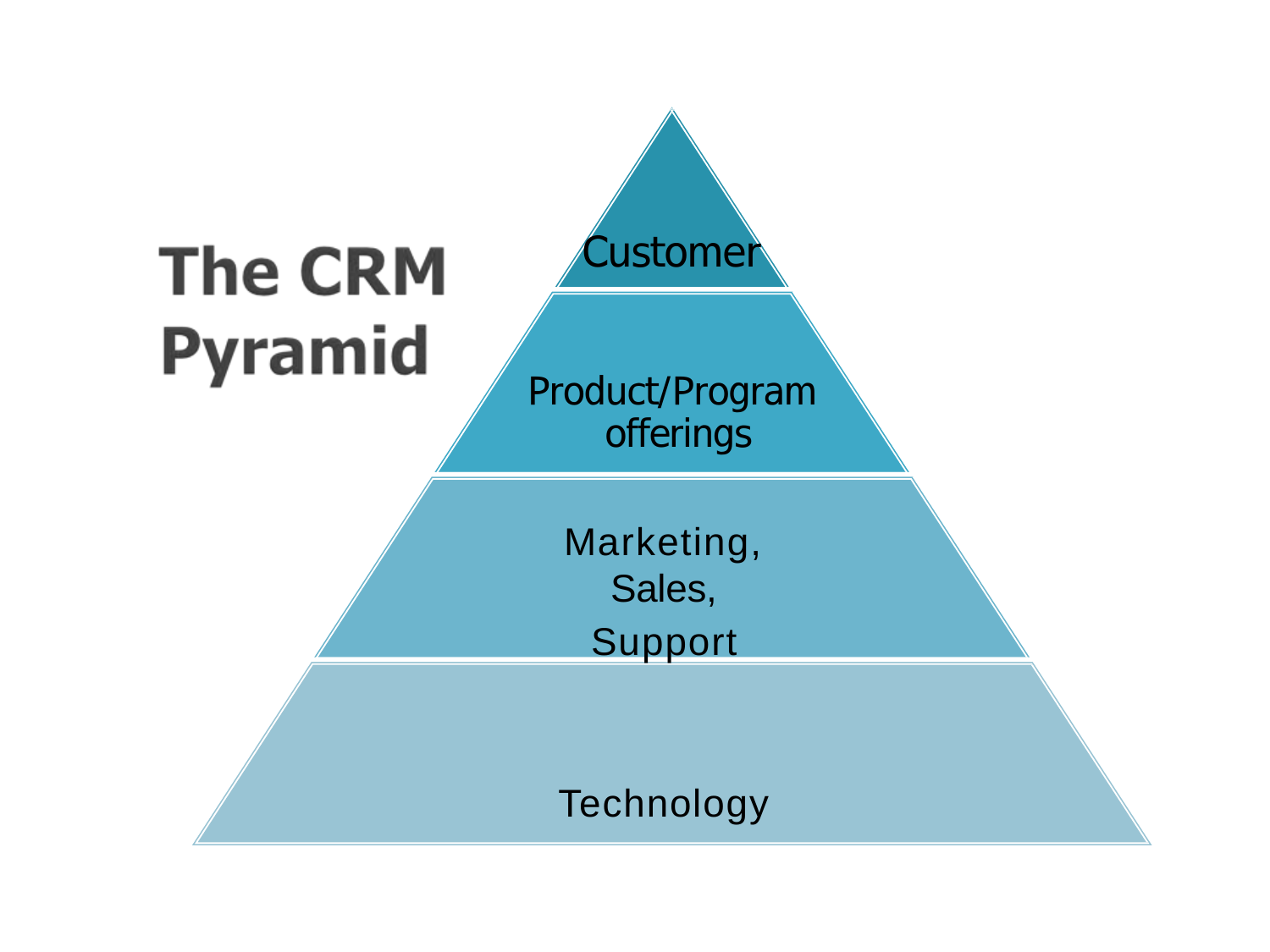

# Customer

Product/Program  offerings

Marketing, Sales,
Support

Technology